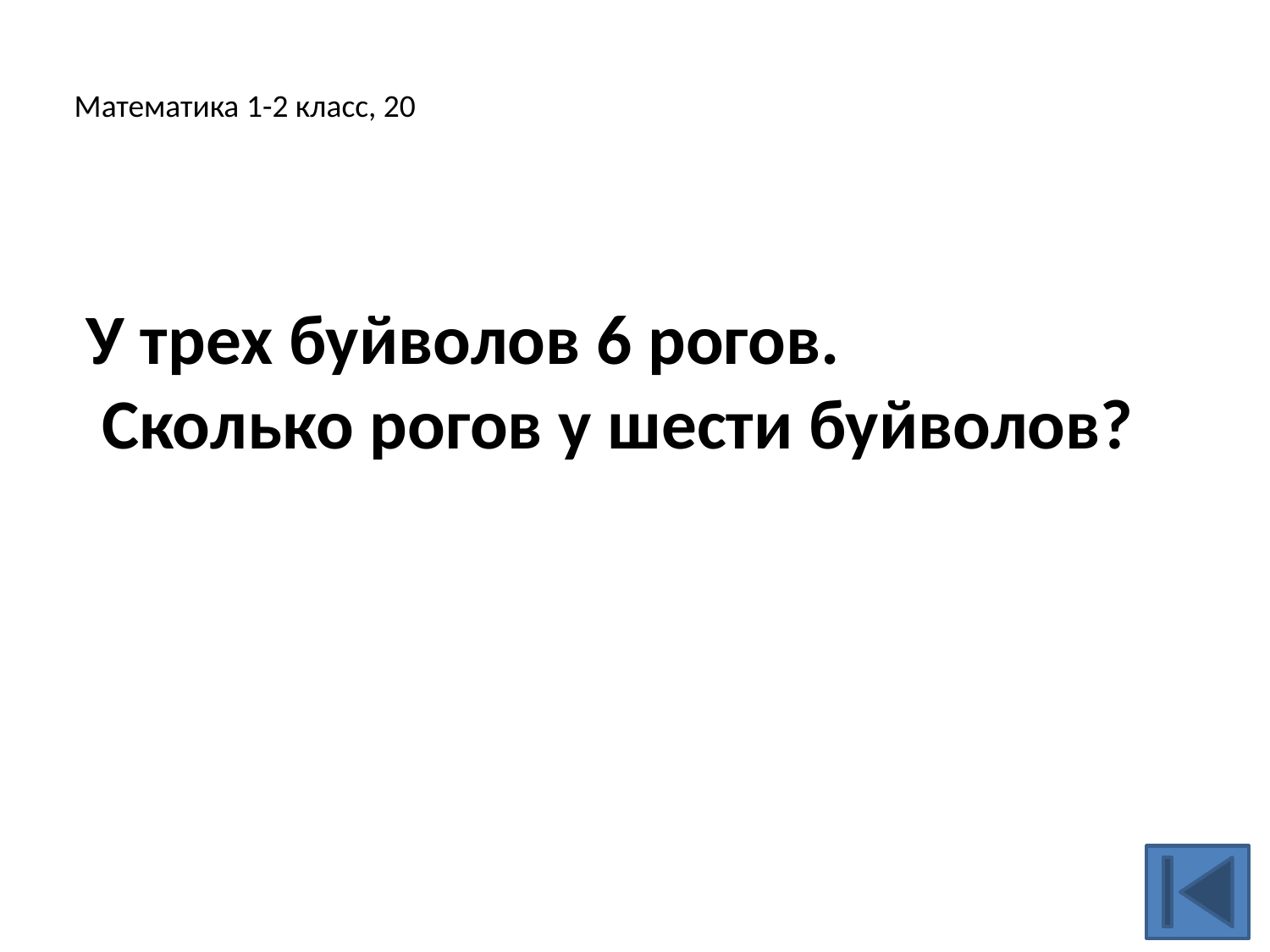

Математика 1-2 класс, 20
У трех буйволов 6 рогов.
 Сколько рогов у шести буйволов?